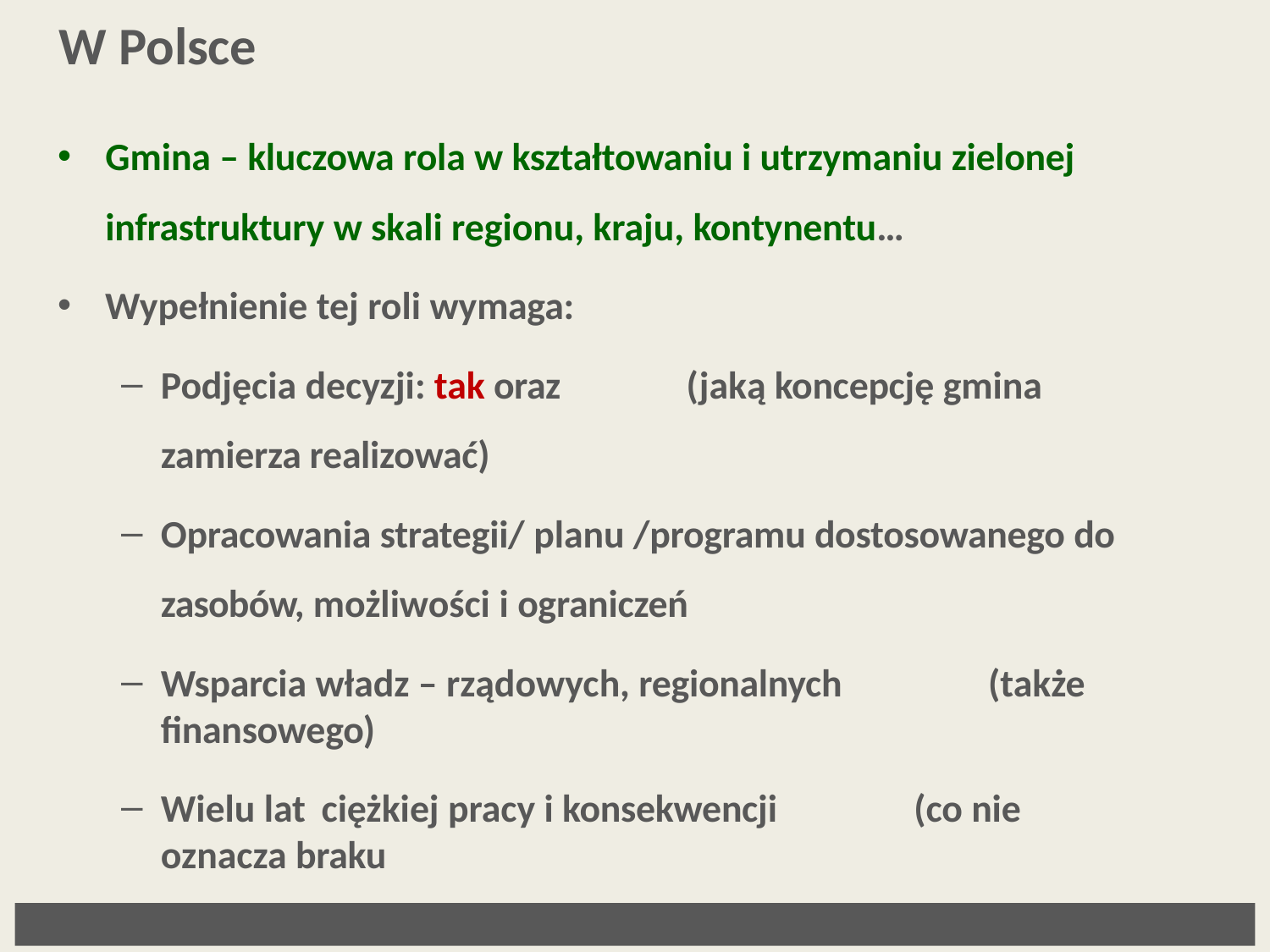

# W Polsce
Gmina – kluczowa rola w kształtowaniu i utrzymaniu zielonej infrastruktury w skali regionu, kraju, kontynentu…
Wypełnienie tej roli wymaga:
Podjęcia decyzji: tak oraz	(jaką koncepcję gmina zamierza realizować)
Opracowania strategii/ planu /programu dostosowanego do zasobów, możliwości i ograniczeń
Wsparcia władz – rządowych, regionalnych	(także finansowego)
Wielu lat ciężkiej pracy i konsekwencji	(co nie oznacza braku
refleksji i wprowadzania zmian)